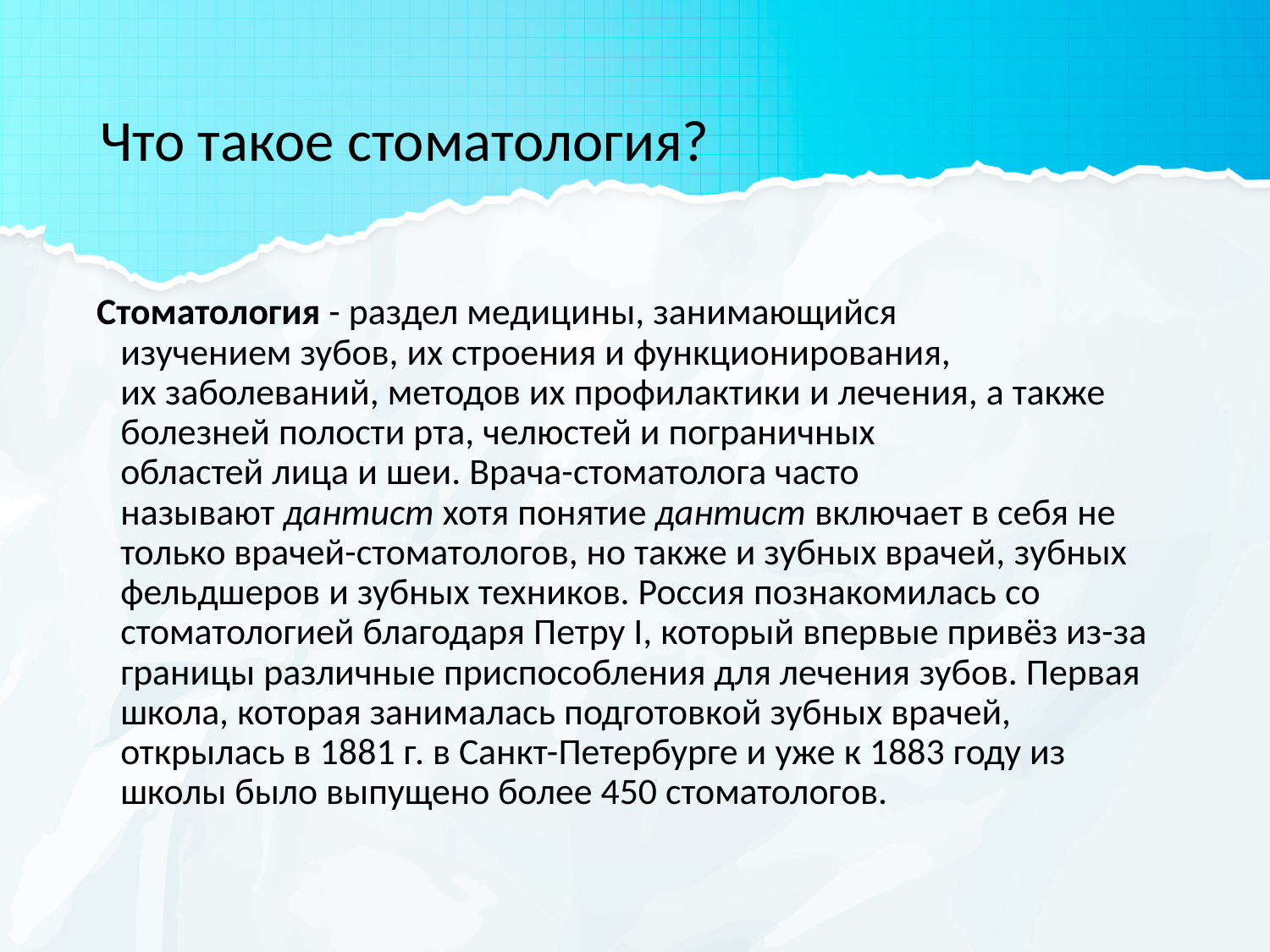

# Что такое стоматология?
Стоматология - раздел медицины, занимающийся изучением зубов, их строения и функционирования, их заболеваний, методов их профилактики и лечения, а также болезней полости рта, челюстей и пограничных областей лица и шеи. Врача-стоматолога часто называют дантист хотя понятие дантист включает в себя не только врачей-стоматологов, но также и зубных врачей, зубных фельдшеров и зубных техников. Россия познакомилась со стоматологией благодаря Петру I, который впервые привёз из-за границы различные приспособления для лечения зубов. Первая школа, которая занималась подготовкой зубных врачей, открылась в 1881 г. в Санкт-Петербурге и уже к 1883 году из школы было выпущено более 450 стоматологов.